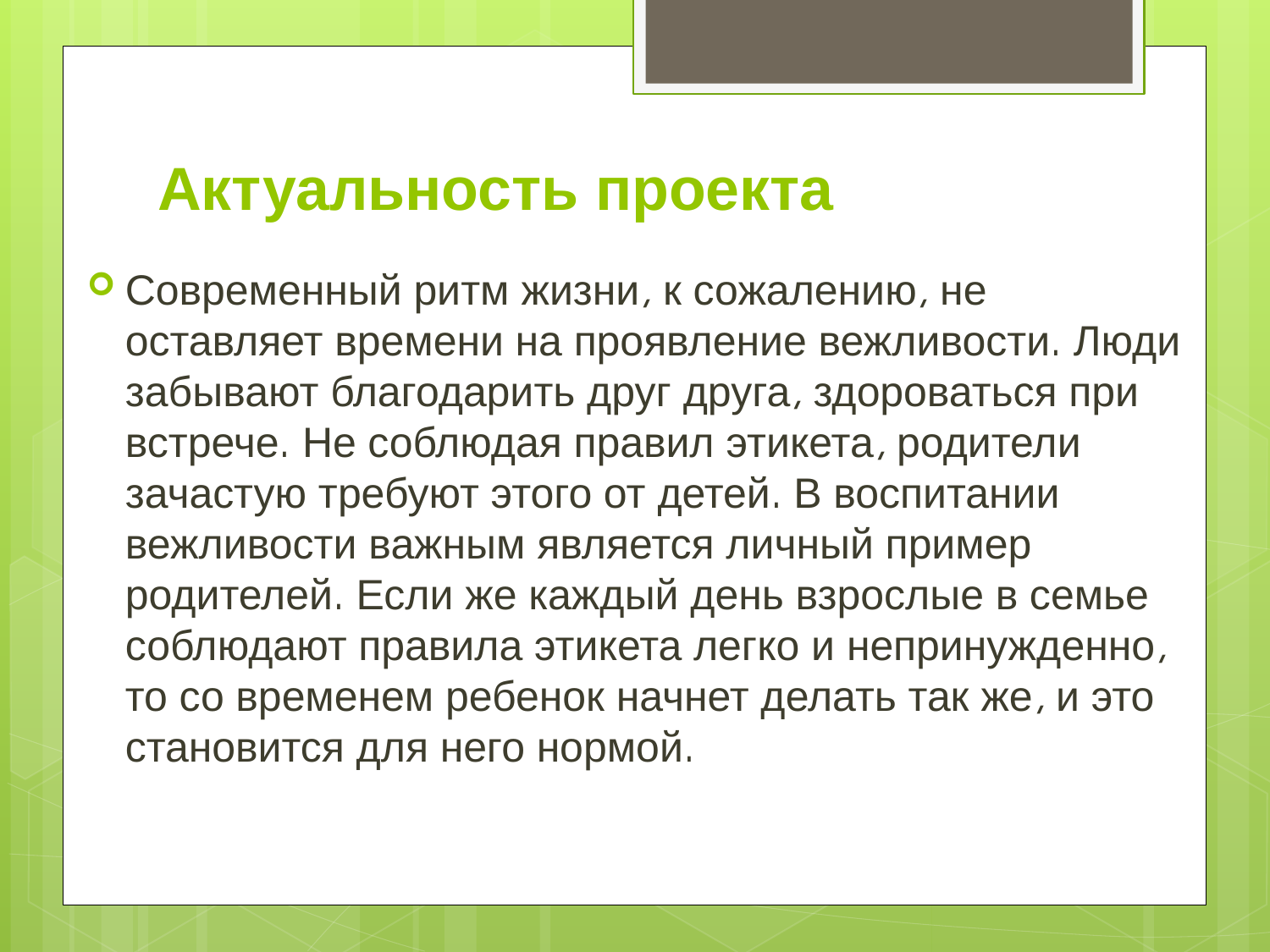

# Актуальность проекта
Современный ритм жизни, к сожалению, не оставляет времени на проявление вежливости. Люди забывают благодарить друг друга, здороваться при встрече. Не соблюдая правил этикета, родители зачастую требуют этого от детей. В воспитании вежливости важным является личный пример родителей. Если же каждый день взрослые в семье соблюдают правила этикета легко и непринужденно, то со временем ребенок начнет делать так же, и это становится для него нормой.